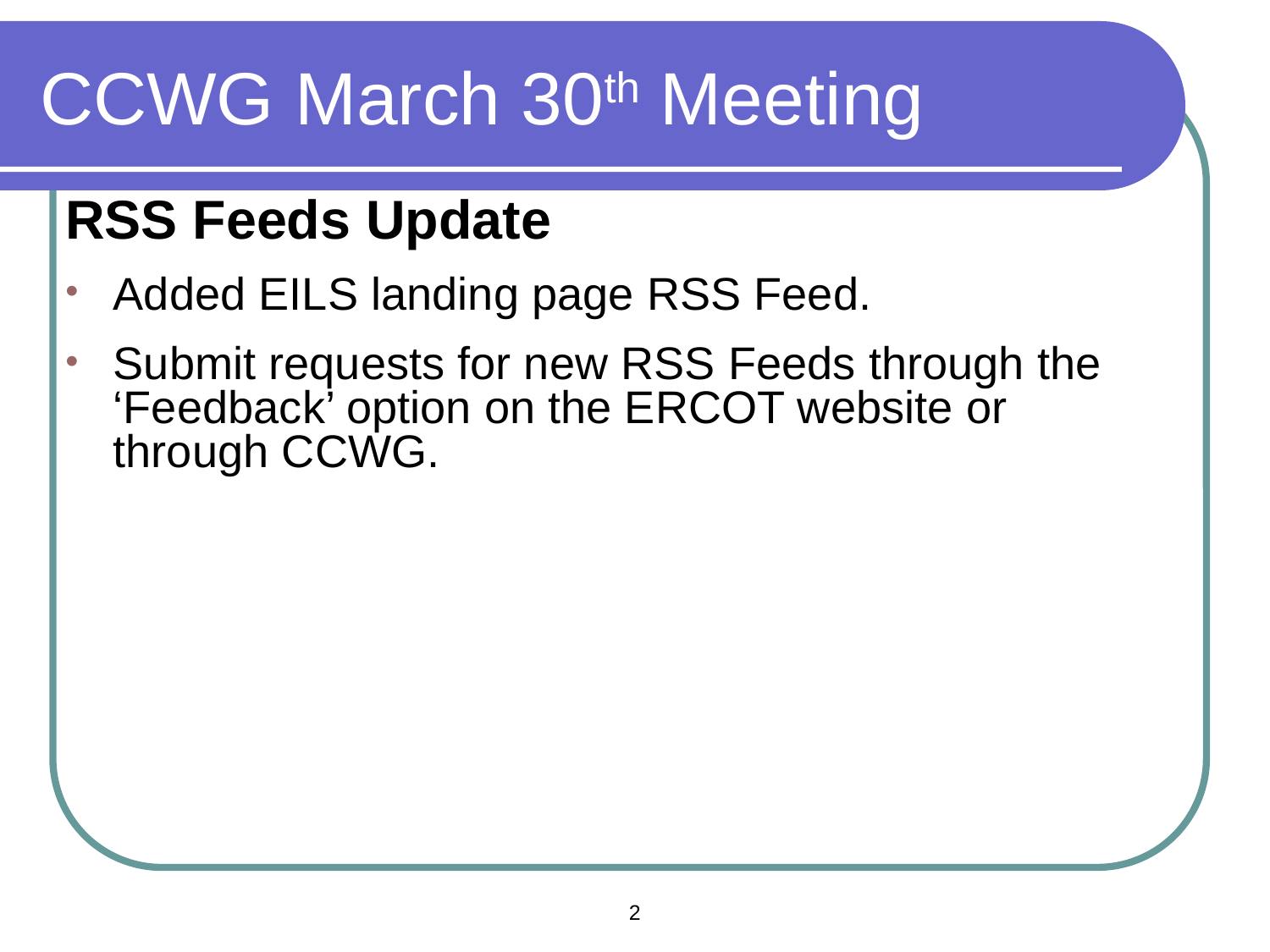

# CCWG March 30th Meeting
RSS Feeds Update

Added EILS landing page RSS Feed.

Submit requests for new RSS Feeds through the ‘Feedback’ option on the ERCOT website or through CCWG.

2